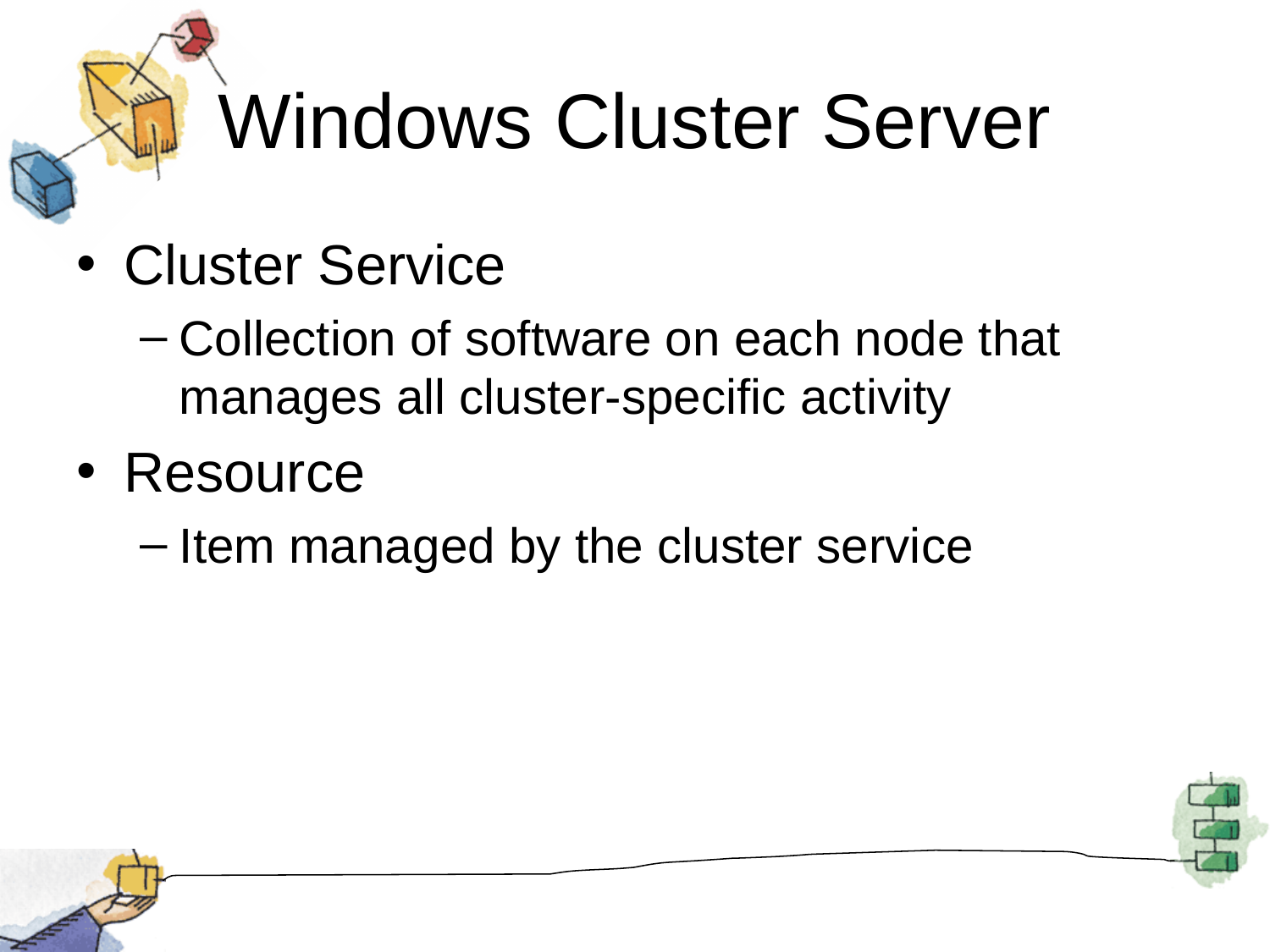

# Windows Cluster Server
Cluster Service
Collection of software on each node that manages all cluster-specific activity
Resource
Item managed by the cluster service